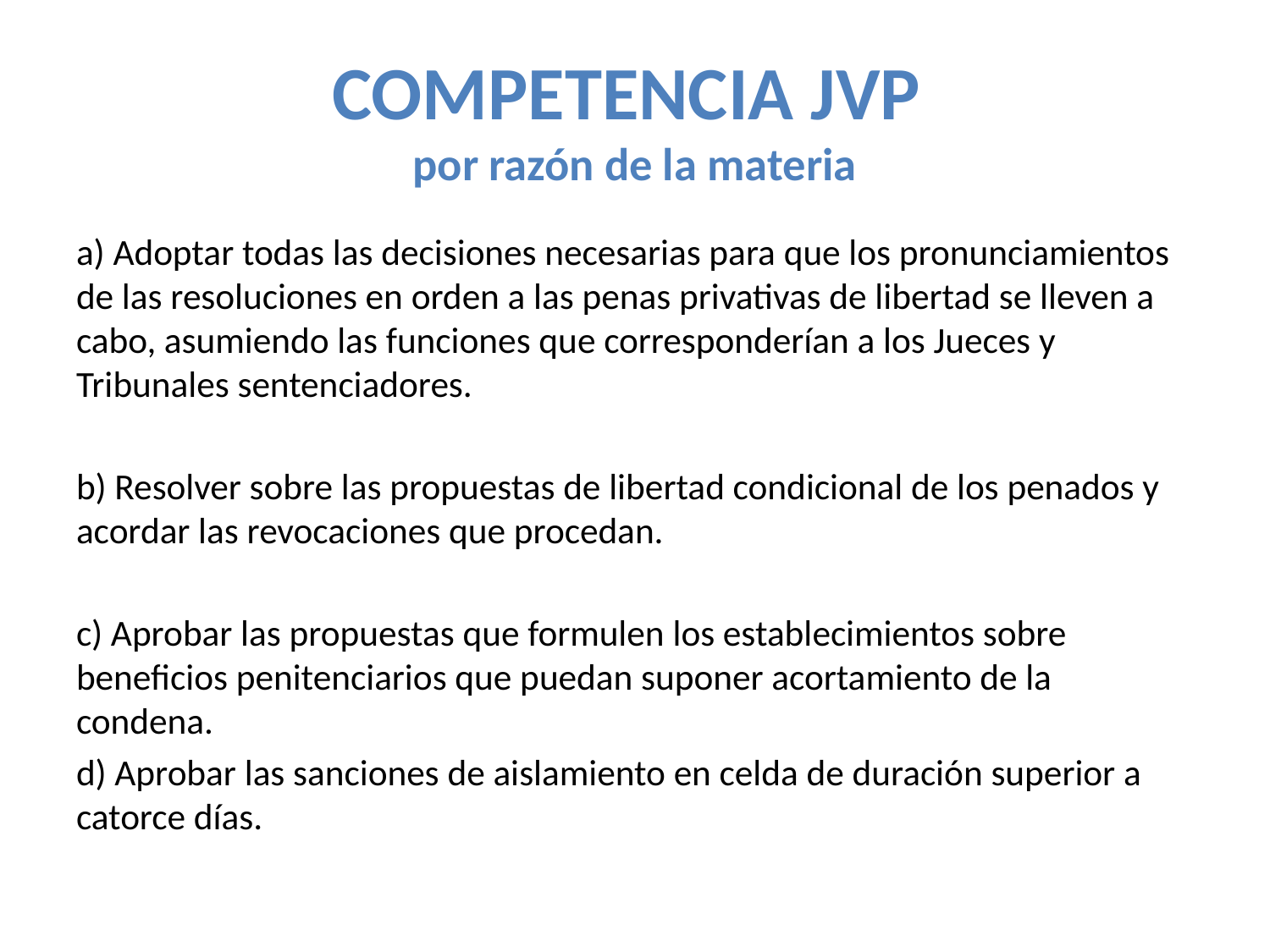

# COMPETENCIA JVP por razón de la materia
a) Adoptar todas las decisiones necesarias para que los pronunciamientos de las resoluciones en orden a las penas privativas de libertad se lleven a cabo, asumiendo las funciones que corresponderían a los Jueces y Tribunales sentenciadores.

b) Resolver sobre las propuestas de libertad condicional de los penados y acordar las revocaciones que procedan.

c) Aprobar las propuestas que formulen los establecimientos sobre beneficios penitenciarios que puedan suponer acortamiento de la condena.
d) Aprobar las sanciones de aislamiento en celda de duración superior a catorce días.